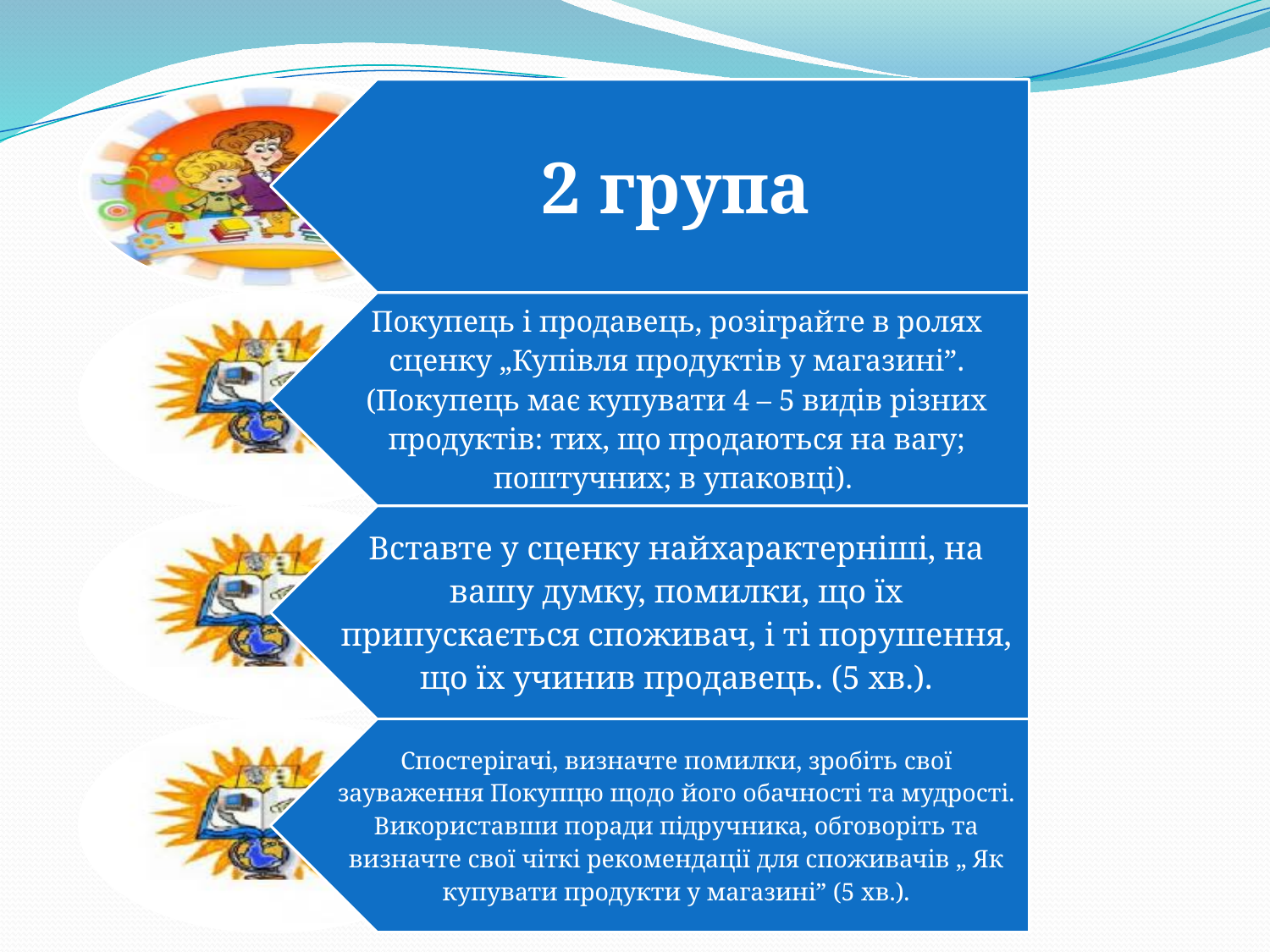

2 група
Покупець і продавець, розіграйте в ролях сценку „Купівля продуктів у магазині”. (Покупець має купувати 4 – 5 видів різних продуктів: тих, що продаються на вагу; поштучних; в упаковці).
Вставте у сценку найхарактерніші, на вашу думку, помилки, що їх припускається споживач, і ті порушення, що їх учинив продавець. (5 хв.).
Спостерігачі, визначте помилки, зробіть свої зауваження Покупцю щодо його обачності та мудрості. Використавши поради підручника, обговоріть та визначте свої чіткі рекомендації для споживачів „ Як купувати продукти у магазині” (5 хв.).